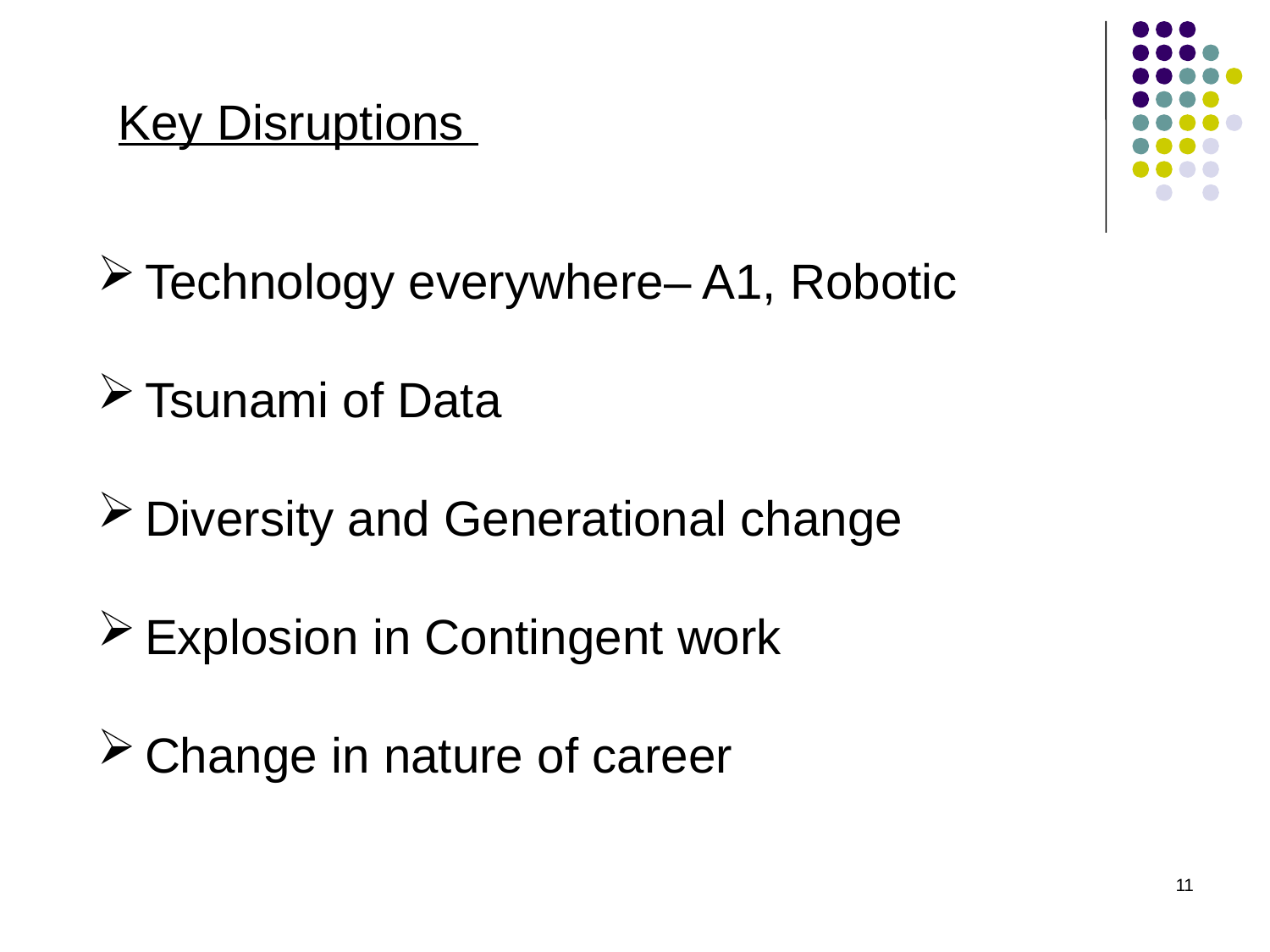

Key Disruptions
Technology everywhere– A1, Robotic

Tsunami of Data

Diversity and Generational change

Explosion in Contingent work

Change in nature of career

11